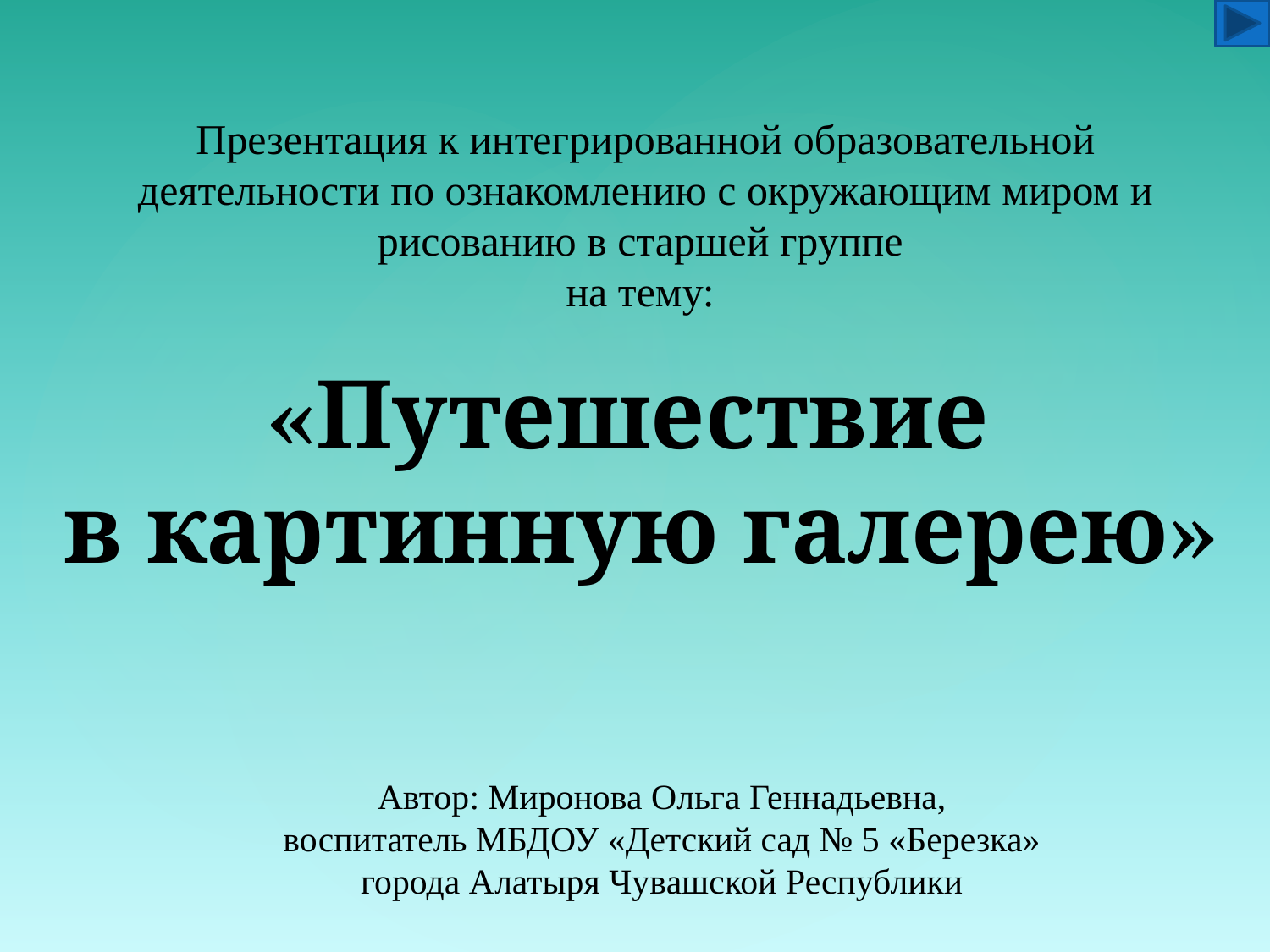

Презентация к интегрированной образовательной деятельности по ознакомлению с окружающим миром и рисованию в старшей группе
на тему:
«Путешествие
в картинную галерею»
Автор: Миронова Ольга Геннадьевна,
воспитатель МБДОУ «Детский сад № 5 «Березка»
города Алатыря Чувашской Республики